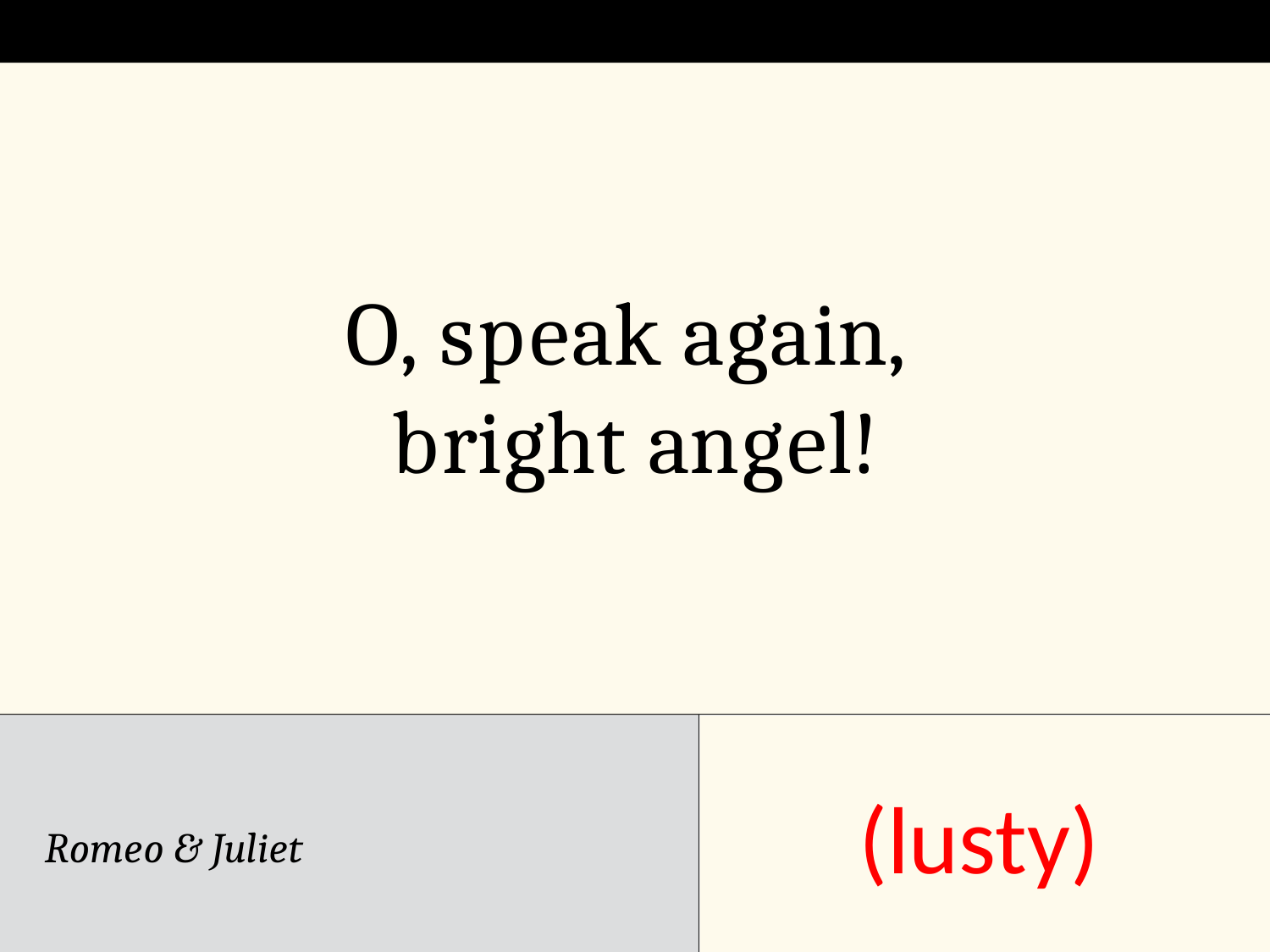

O, speak again,
bright angel!
(lusty)
Romeo & Juliet